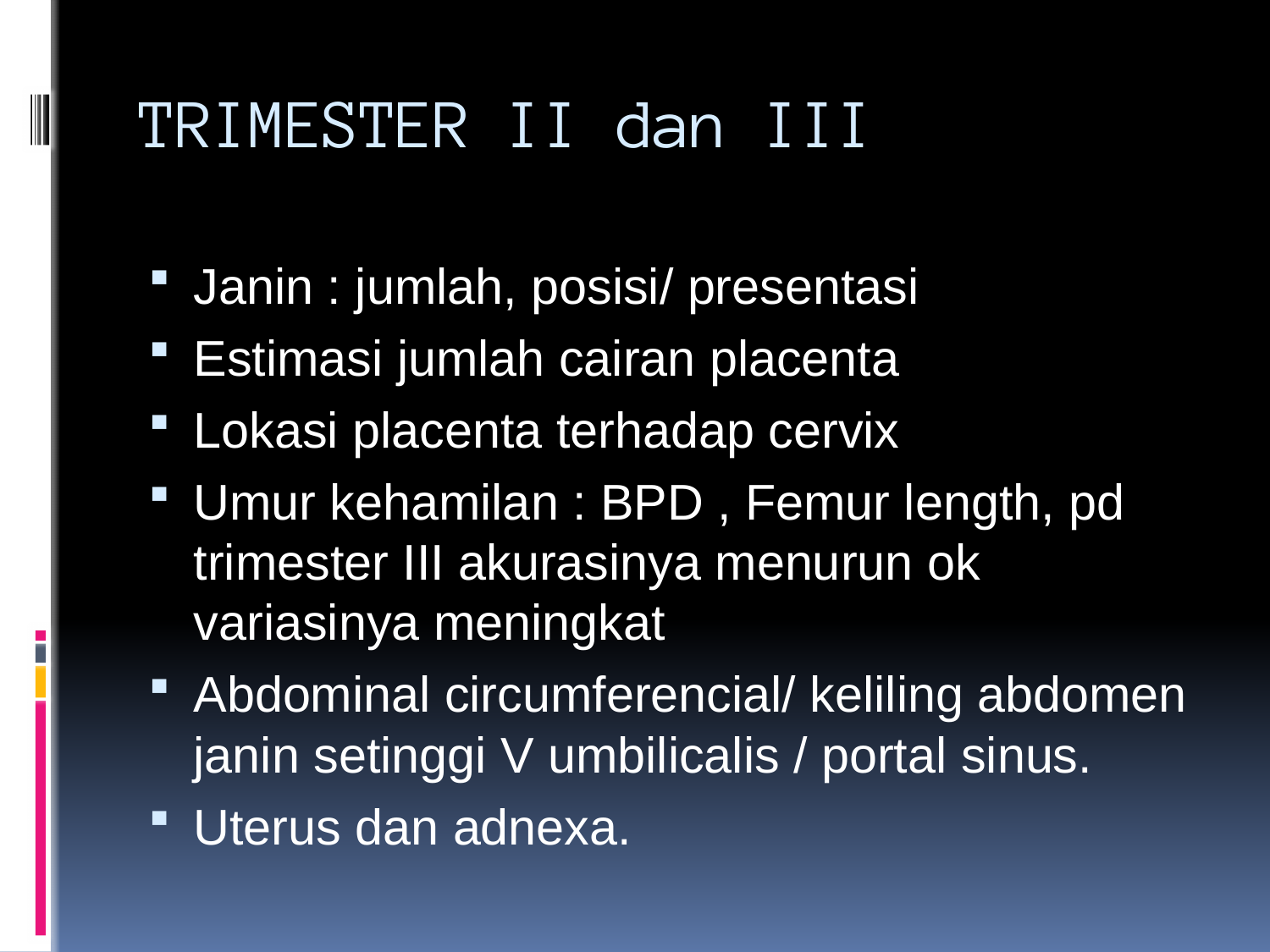

# TRIMESTER II dan III
Janin : jumlah, posisi/ presentasi
Estimasi jumlah cairan placenta
Lokasi placenta terhadap cervix
Umur kehamilan : BPD , Femur length, pd trimester III akurasinya menurun ok variasinya meningkat
Abdominal circumferencial/ keliling abdomen janin setinggi V umbilicalis / portal sinus.
Uterus dan adnexa.